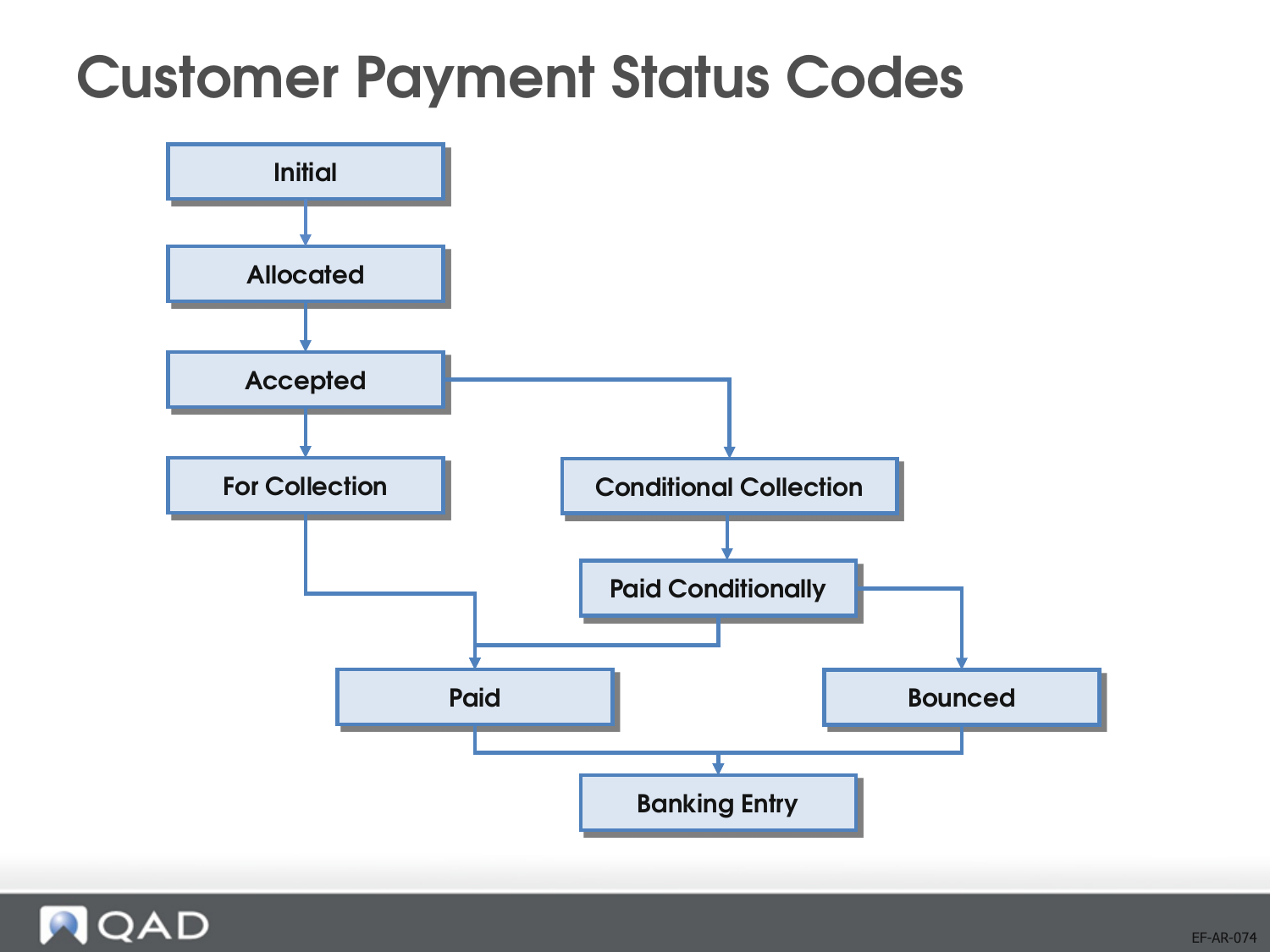

# Customer Payment Status Codes
Initial
Allocated
Accepted
For Collection
Conditional Collection
Paid Conditionally
Paid
Bounced
Banking Entry
EF-AR-074